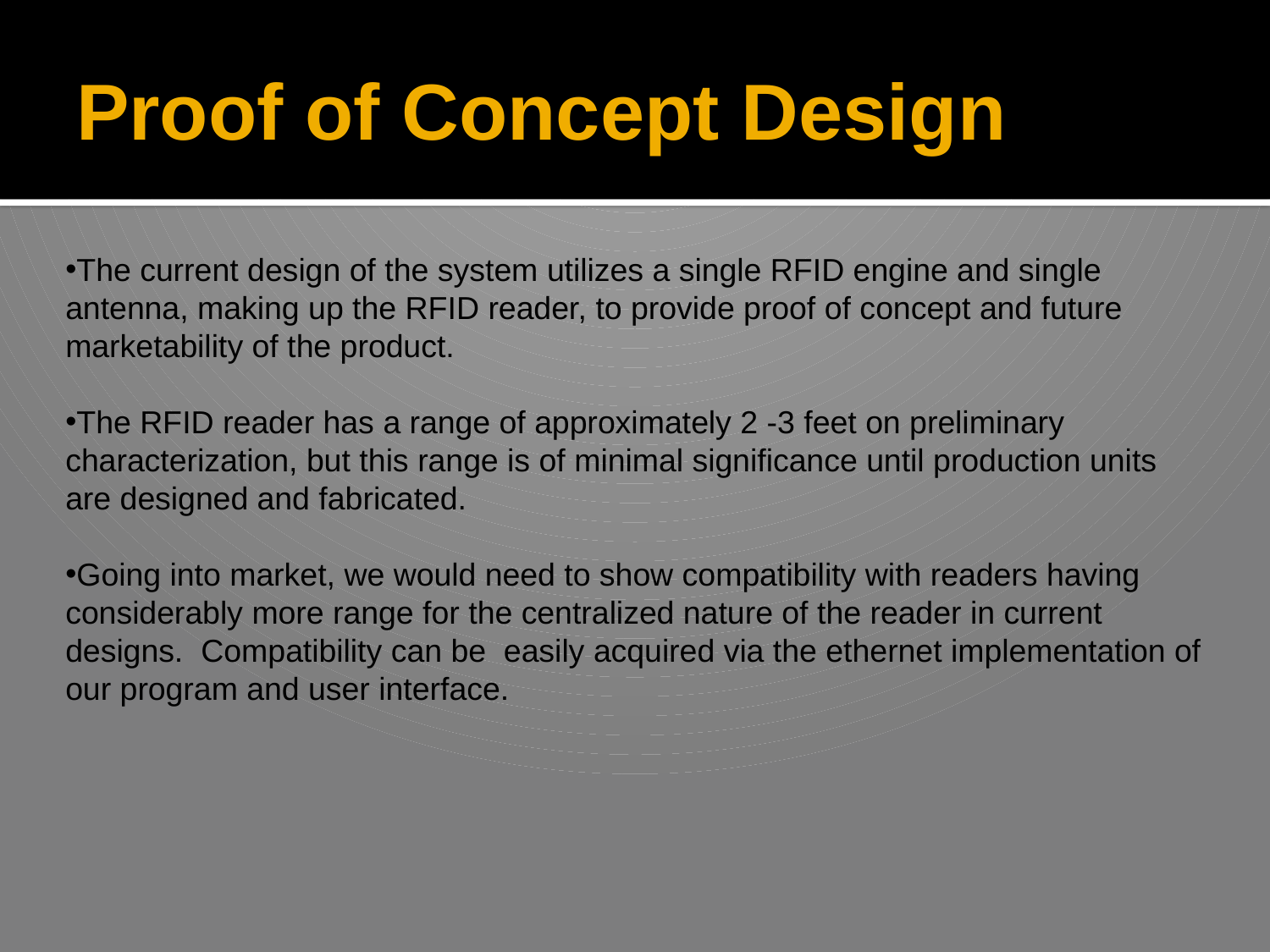

# Proof of Concept Design
The current design of the system utilizes a single RFID engine and single antenna, making up the RFID reader, to provide proof of concept and future marketability of the product.

The RFID reader has a range of approximately 2 -3 feet on preliminary characterization, but this range is of minimal significance until production units are designed and fabricated.

Going into market, we would need to show compatibility with readers having considerably more range for the centralized nature of the reader in current designs.  Compatibility can be  easily acquired via the ethernet implementation of our program and user interface.